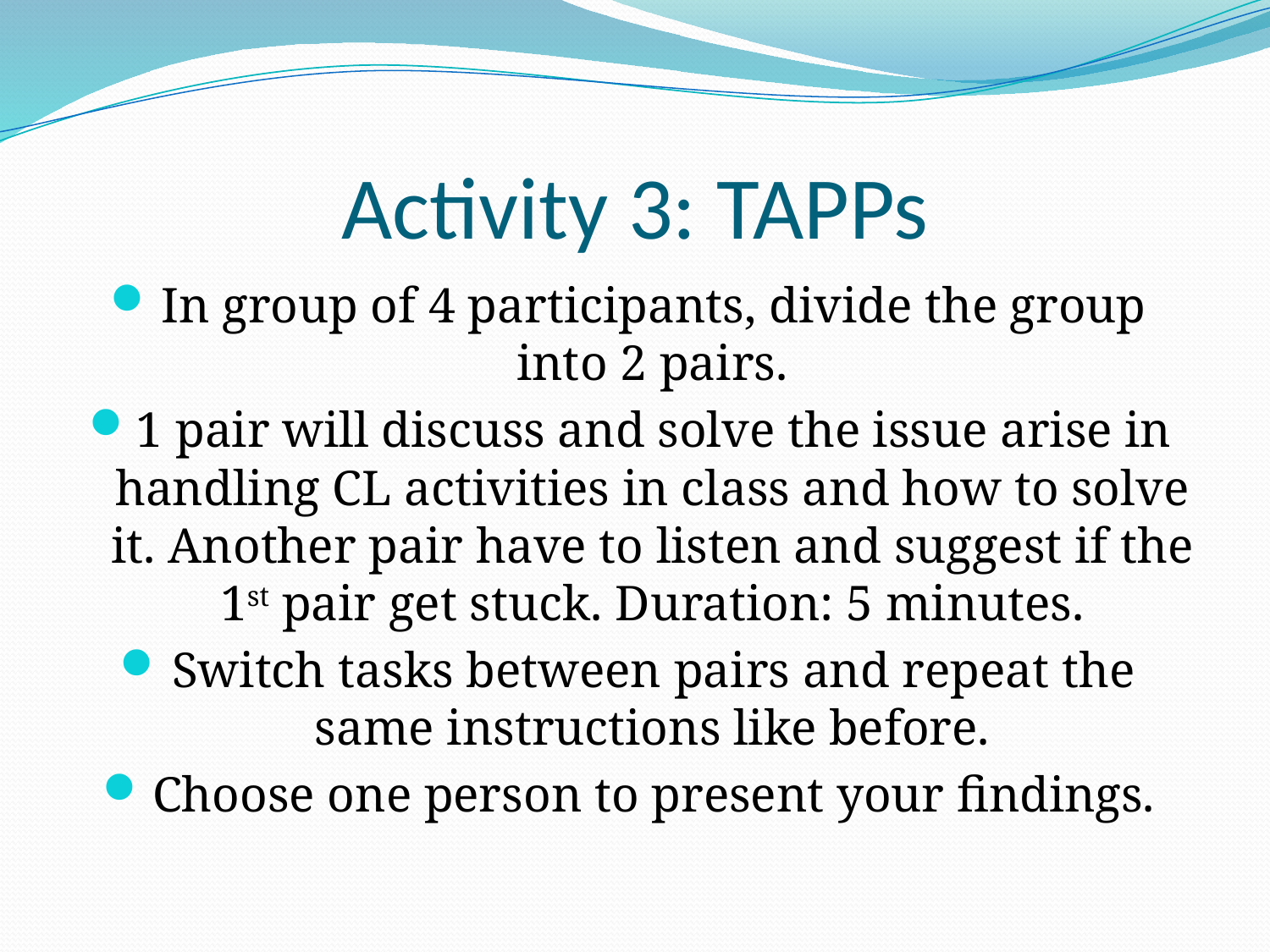

# Activity 3: TAPPs
In group of 4 participants, divide the group into 2 pairs.
1 pair will discuss and solve the issue arise in handling CL activities in class and how to solve it. Another pair have to listen and suggest if the 1st pair get stuck. Duration: 5 minutes.
Switch tasks between pairs and repeat the same instructions like before.
Choose one person to present your findings.